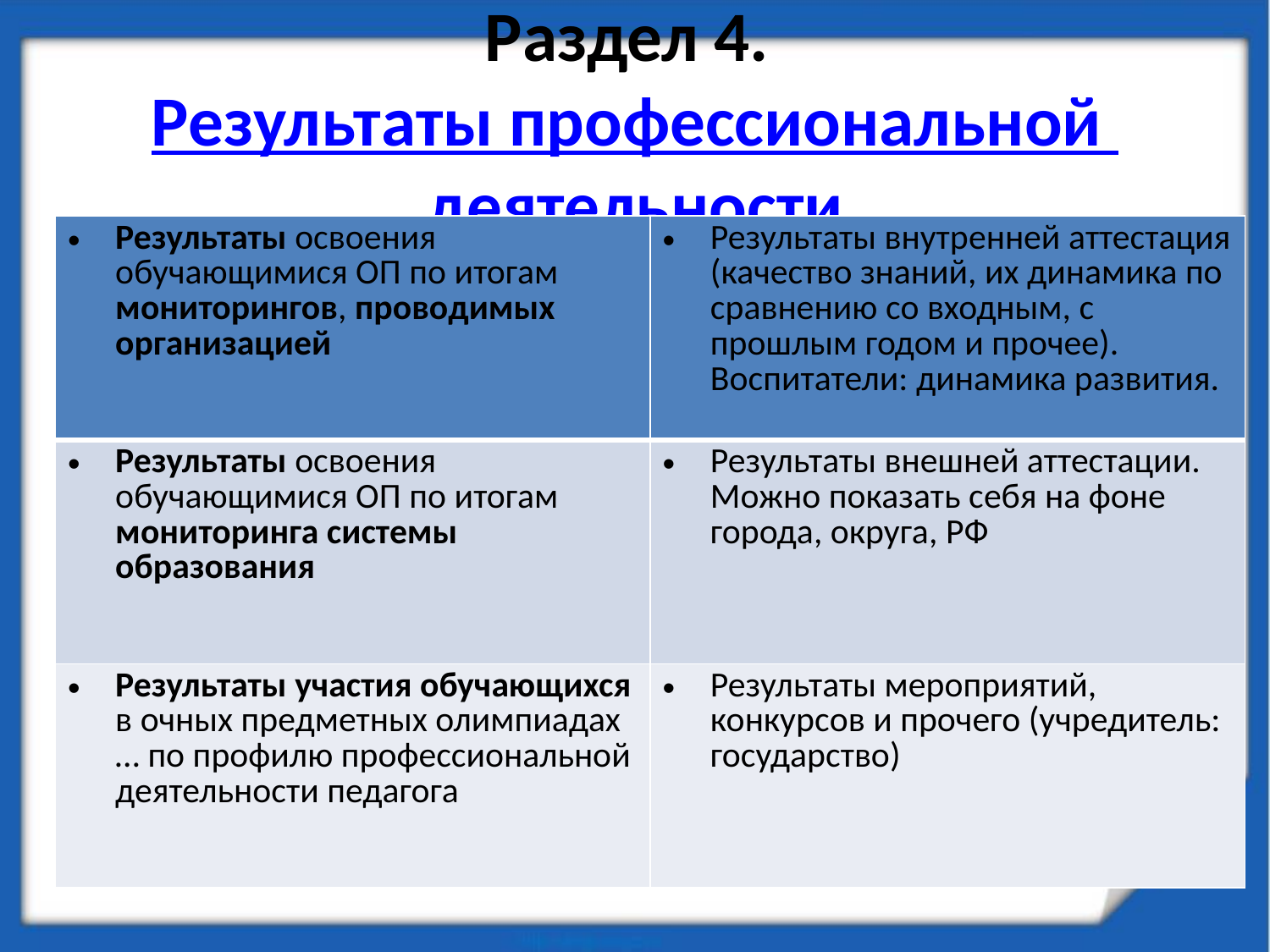

# Раздел 4. Результаты профессиональной деятельности
| Результаты освоения обучающимися ОП по итогам мониторингов, проводимых организацией | Результаты внутренней аттестация (качество знаний, их динамика по сравнению со входным, с прошлым годом и прочее). Воспитатели: динамика развития. |
| --- | --- |
| Результаты освоения обучающимися ОП по итогам мониторинга системы образования | Результаты внешней аттестации. Можно показать себя на фоне города, округа, РФ |
| Результаты участия обучающихся в очных предметных олимпиадах … по профилю профессиональной деятельности педагога | Результаты мероприятий, конкурсов и прочего (учредитель: государство) |